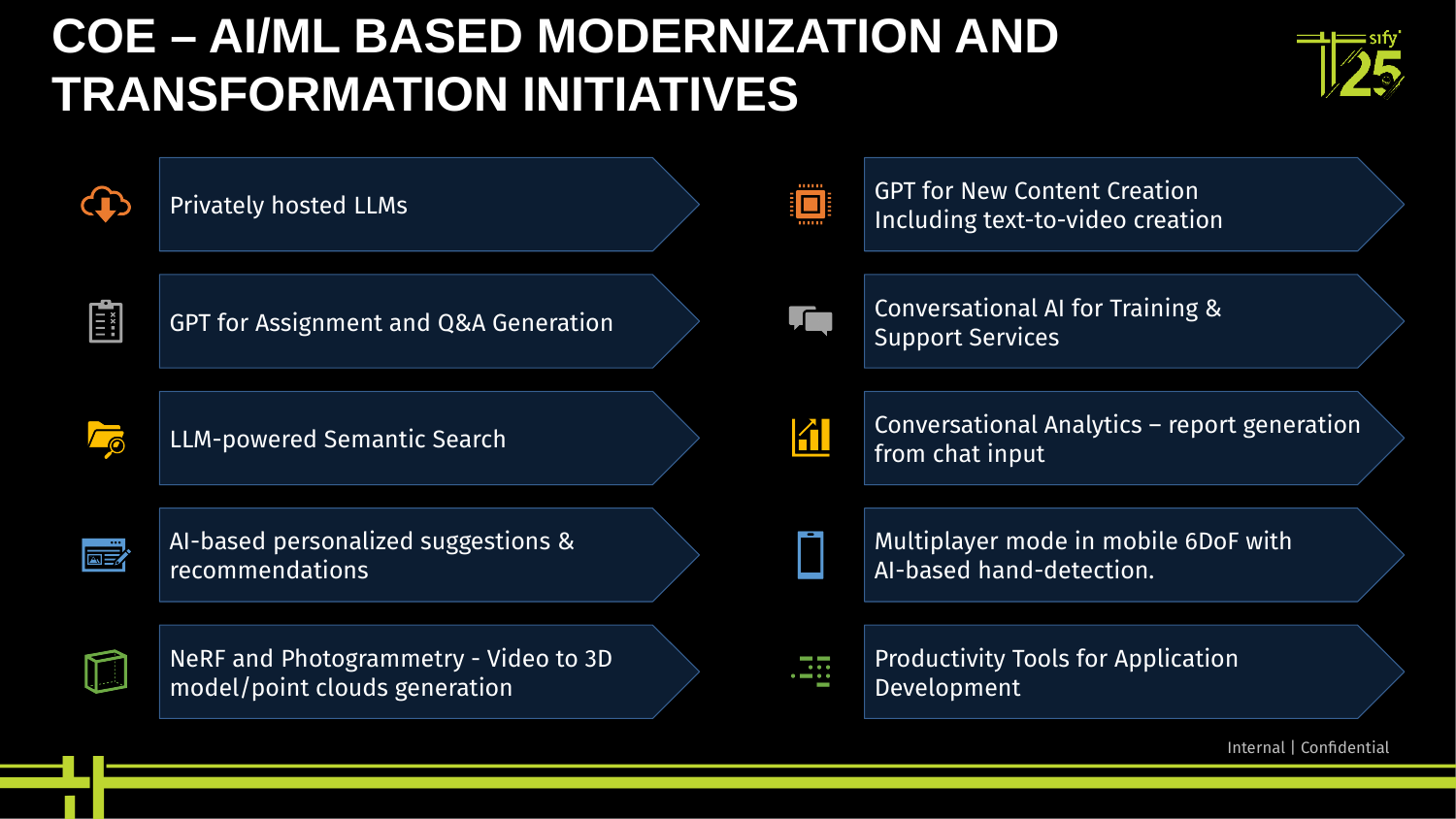

# COE – AI/ML BASED MODERNIZATION AND TRANSFORMATION INITIATIVES
Privately hosted LLMs
GPT for Assignment and Q&A Generation
LLM-powered Semantic Search
AI-based personalized suggestions & recommendations
NeRF and Photogrammetry - Video to 3D model/point clouds generation
GPT for New Content Creation
Including text-to-video creation
Conversational AI for Training &
Support Services
Conversational Analytics – report generation from chat input
Multiplayer mode in mobile 6DoF with
AI-based hand-detection.
Productivity Tools for Application Development